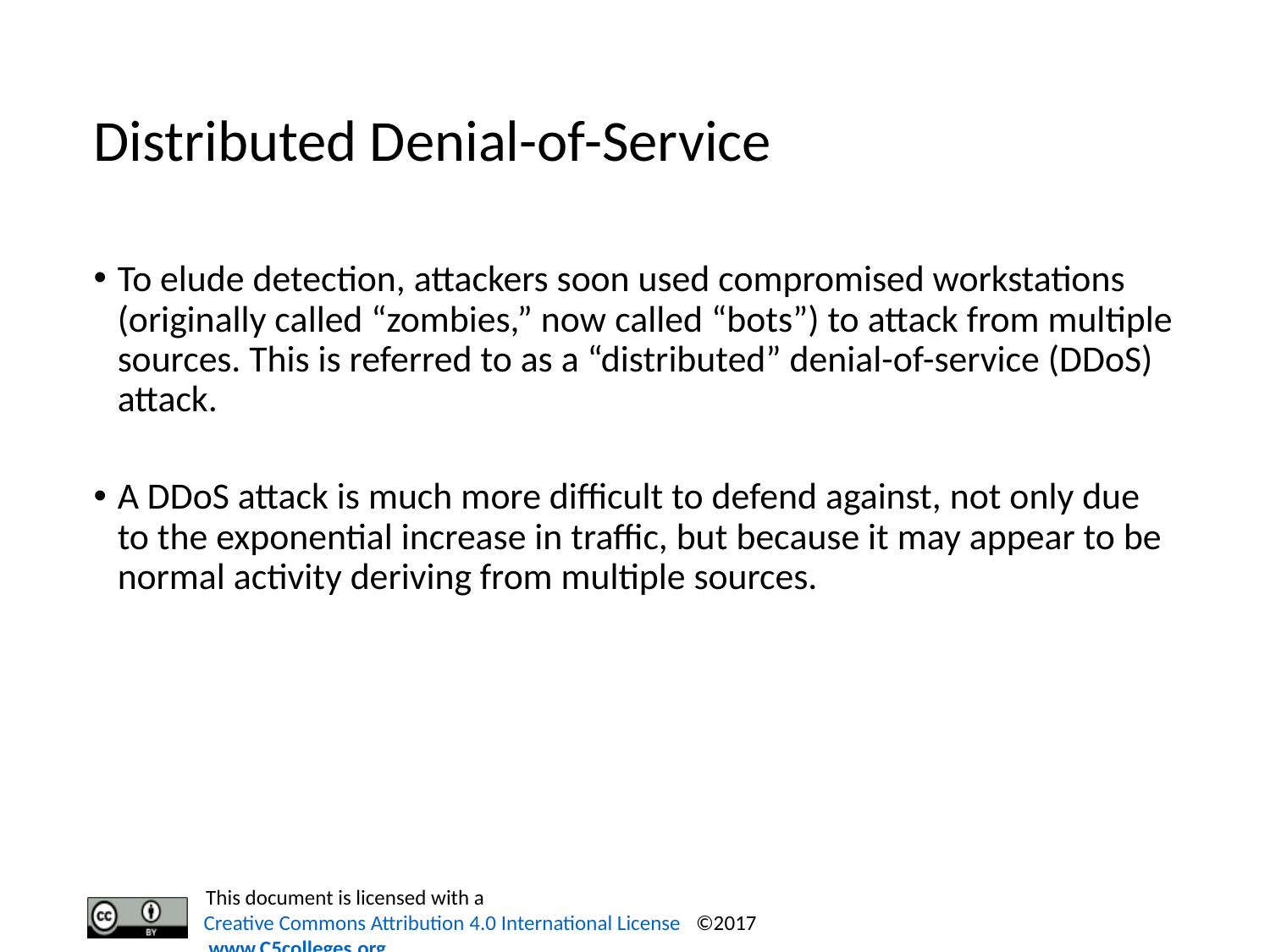

# Distributed Denial-of-Service
To elude detection, attackers soon used compromised workstations (originally called “zombies,” now called “bots”) to attack from multiple sources. This is referred to as a “distributed” denial-of-service (DDoS) attack.
A DDoS attack is much more difficult to defend against, not only due to the exponential increase in traffic, but because it may appear to be normal activity deriving from multiple sources.